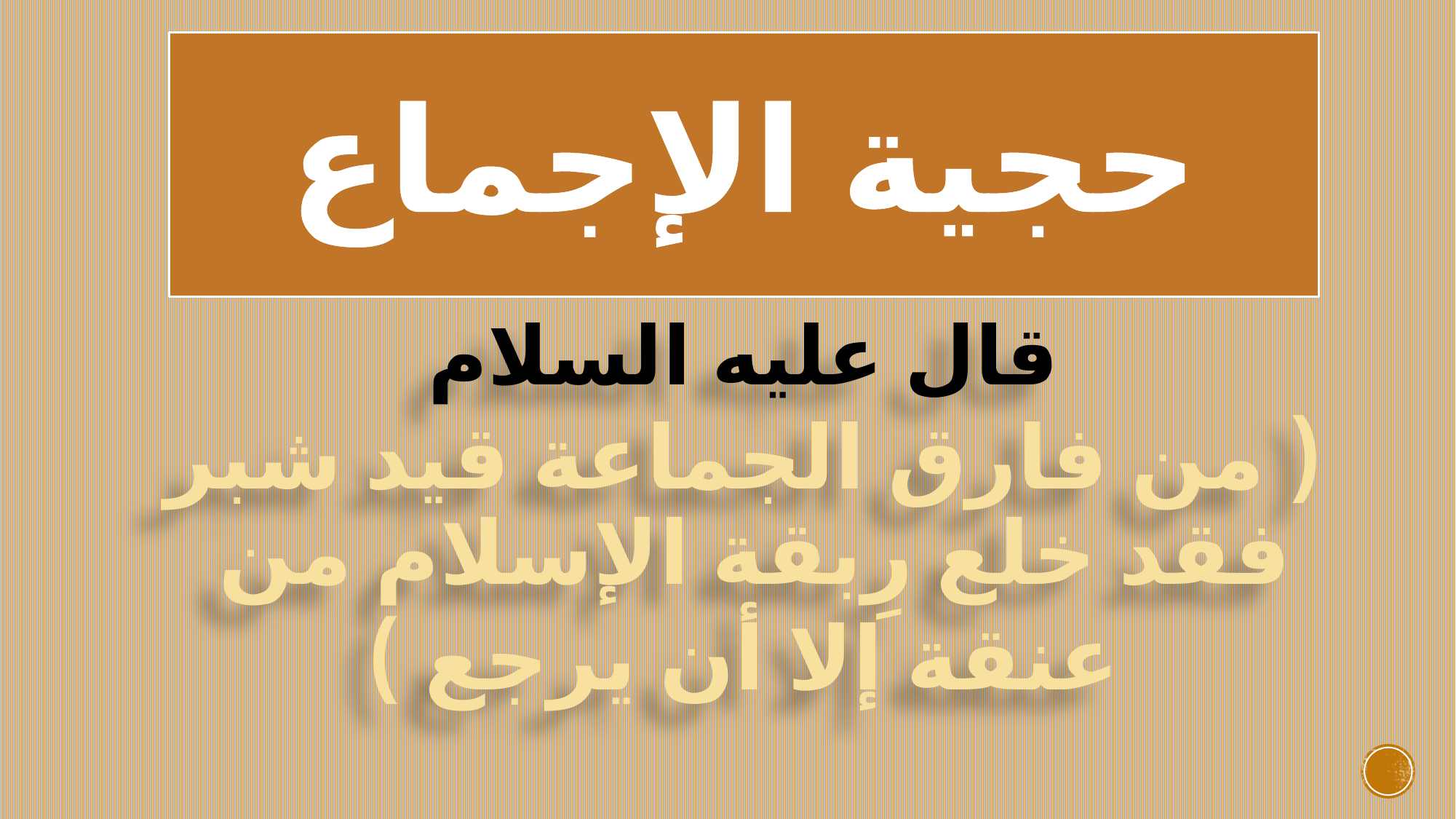

# حجية الإجماع
قال عليه السلام
( من فارق الجماعة قيد شبر فقد خلع رِبقة الإسلام من
عنقة إلا أن يرجع )